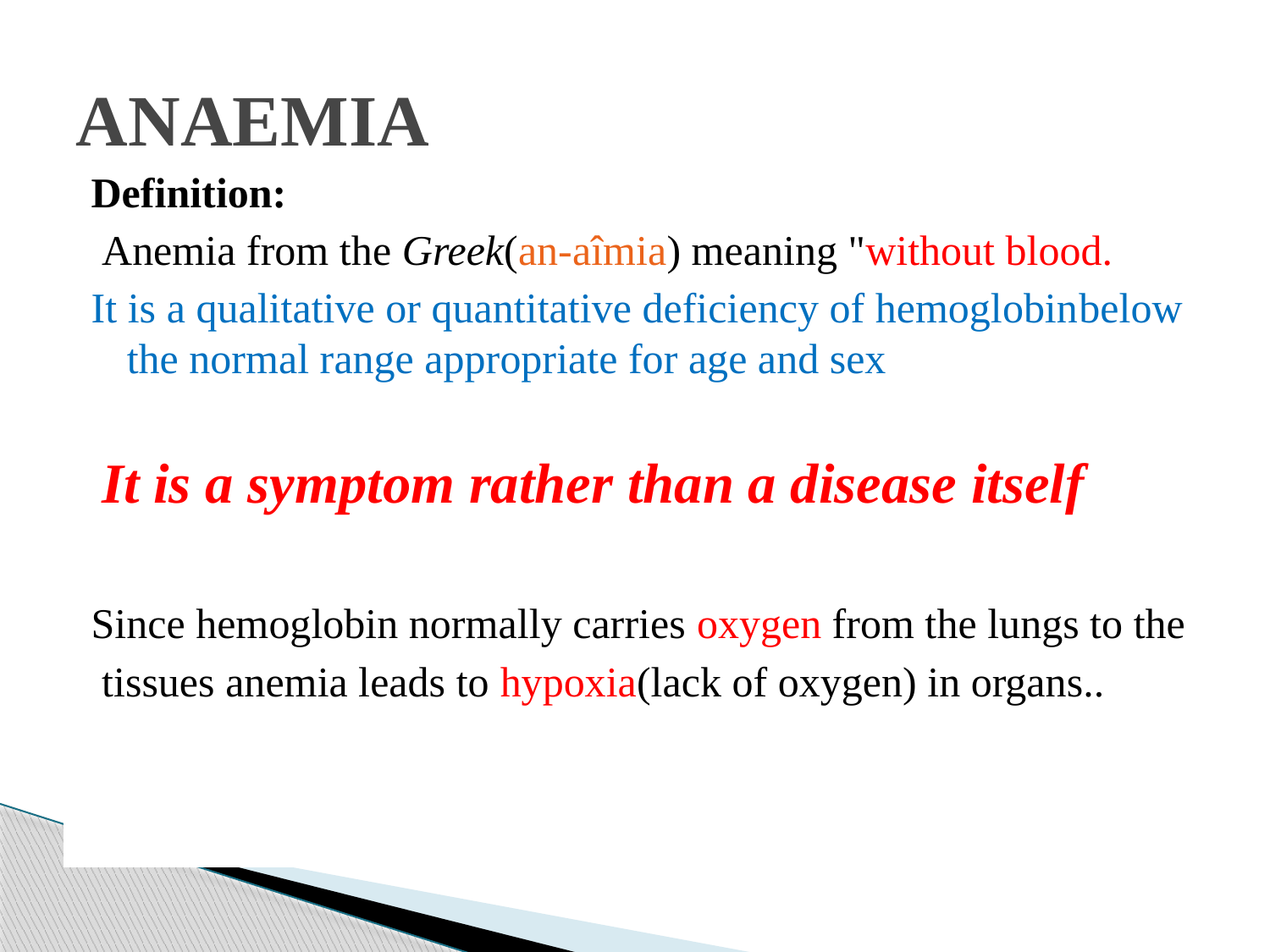

# ANAEMIA
Definition:
 Anemia from the Greek(an-aîmia) meaning "without blood.
It is a qualitative or quantitative deficiency of hemoglobinbelow the normal range appropriate for age and sex

 It is a symptom rather than a disease itself

Since hemoglobin normally carries oxygen from the lungs to the
 tissues anemia leads to hypoxia(lack of oxygen) in organs..